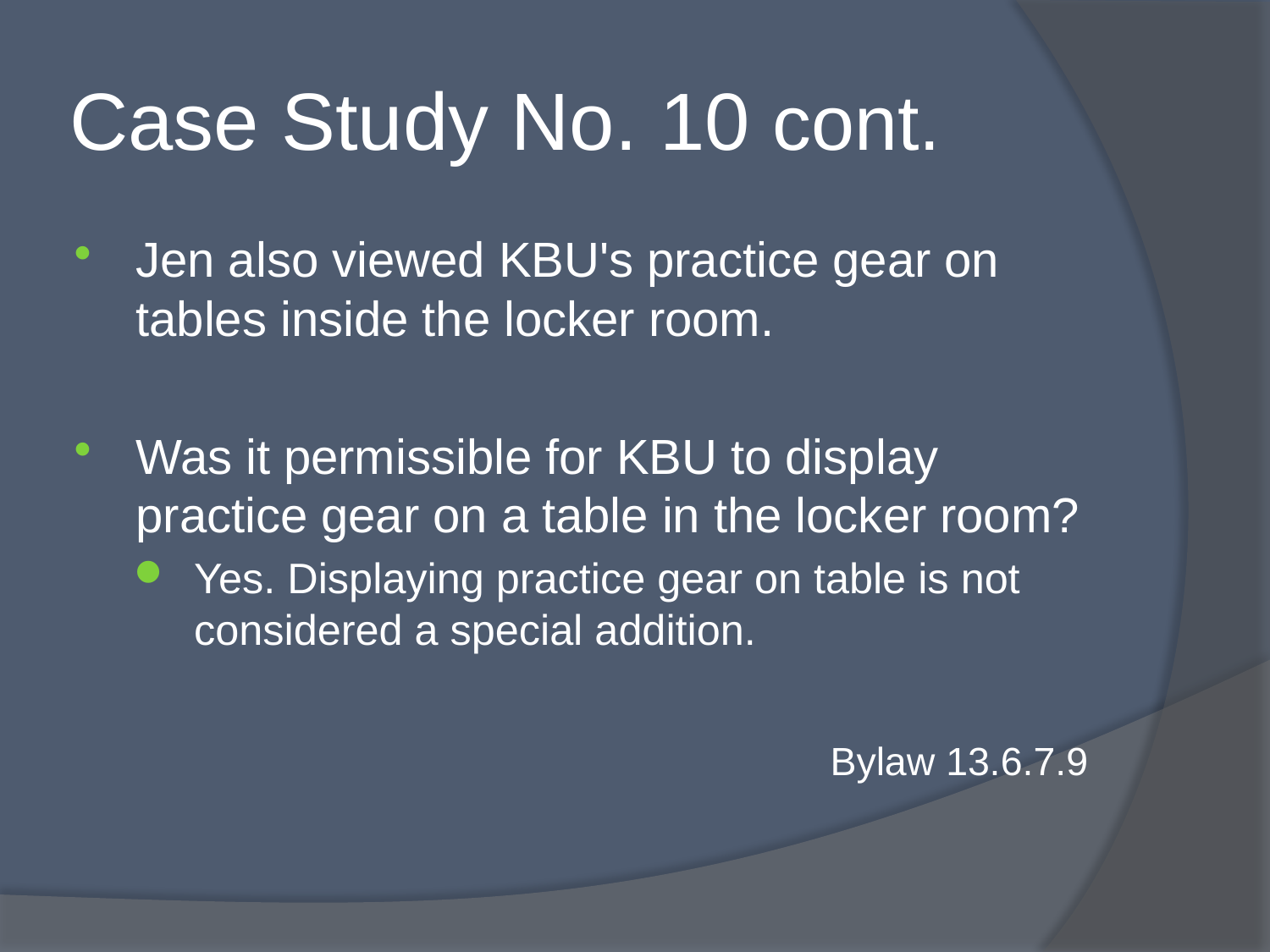

# Case Study No. 10 cont.
Jen also viewed KBU's practice gear on tables inside the locker room.

Was it permissible for KBU to display practice gear on a table in the locker room?
Yes. Displaying practice gear on table is not considered a special addition.

Bylaw 13.6.7.9